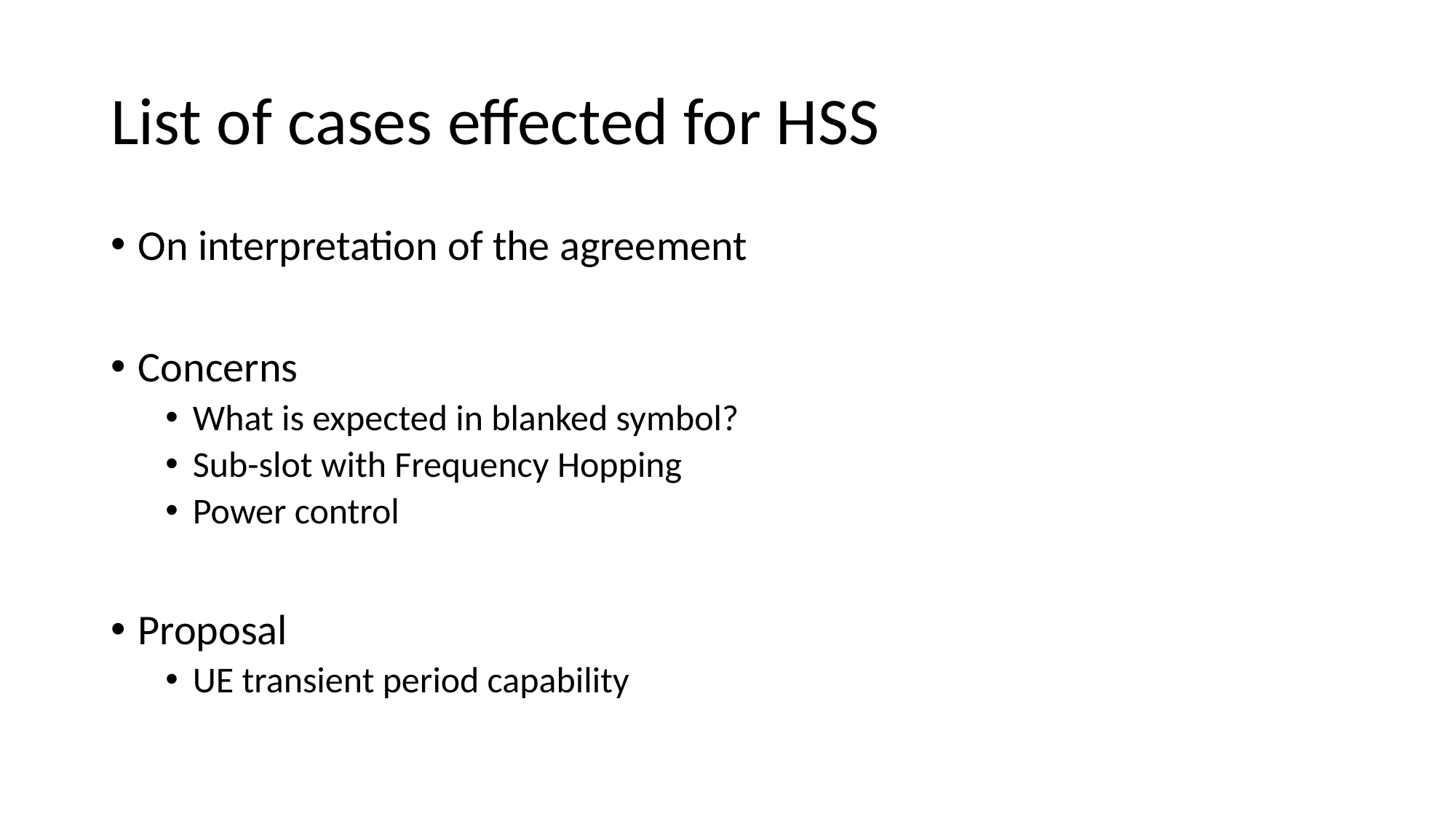

# List of cases effected for HSS
On interpretation of the agreement

Concerns
What is expected in blanked symbol?
Sub-slot with Frequency Hopping
Power control

Proposal
UE transient period capability